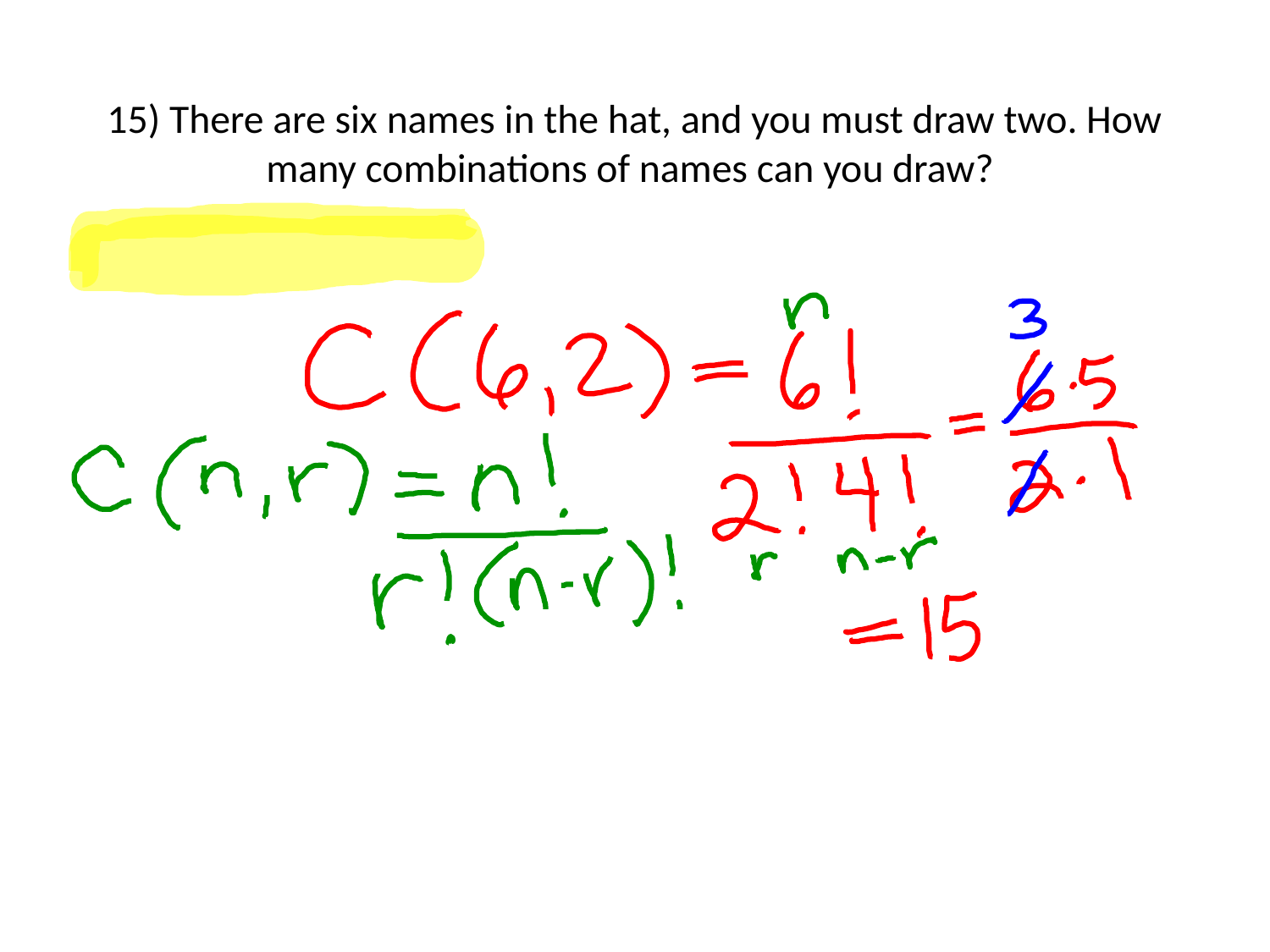

# 15) There are six names in the hat, and you must draw two. How many combinations of names can you draw?